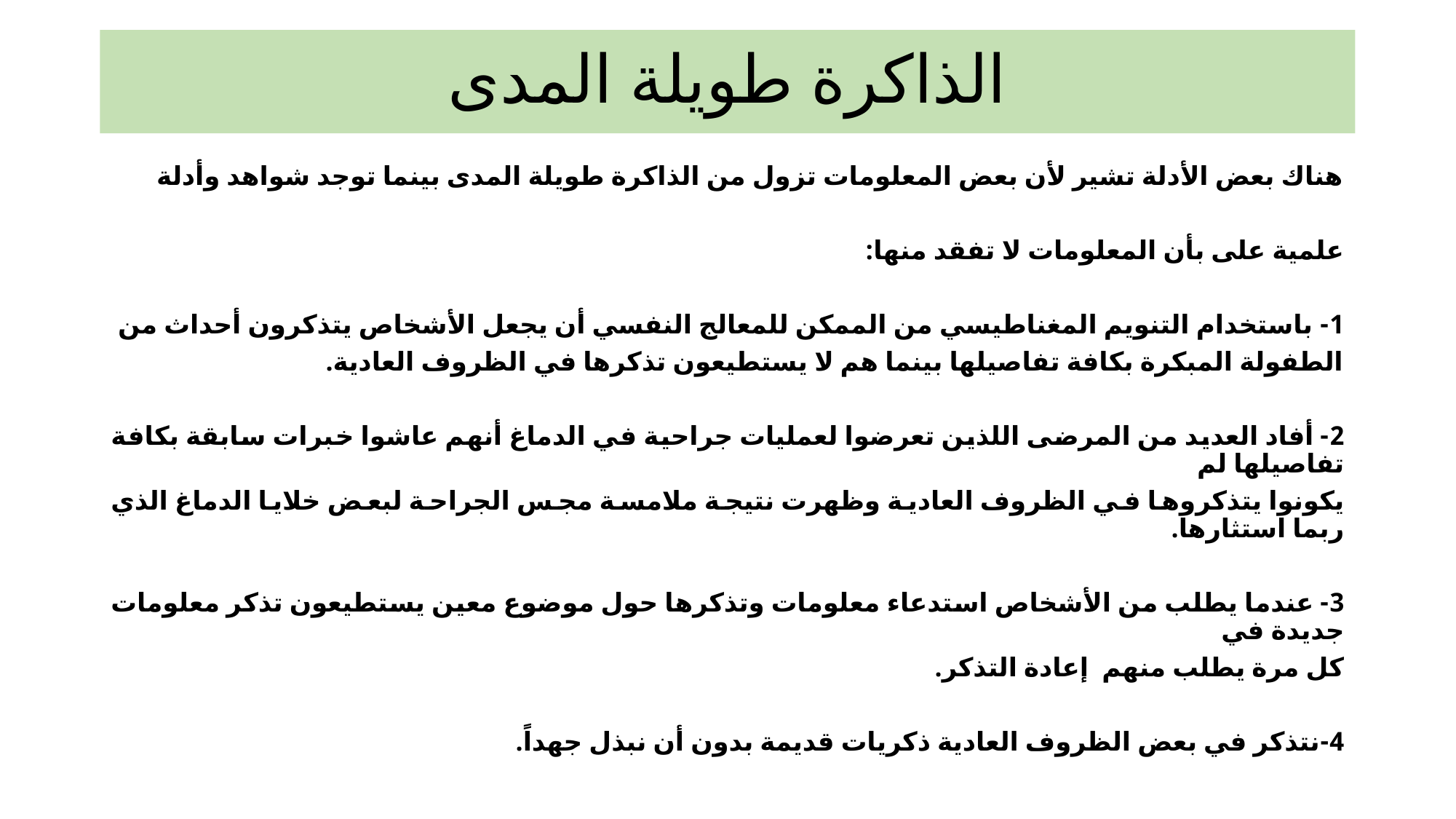

# الذاكرة طويلة المدى
هناك بعض الأدلة تشير لأن بعض المعلومات تزول من الذاكرة طويلة المدى بينما توجد شواهد وأدلة

علمية على بأن المعلومات لا تفقد منها:

1- باستخدام التنويم المغناطيسي من الممكن للمعالج النفسي أن يجعل الأشخاص يتذكرون أحداث من
الطفولة المبكرة بكافة تفاصيلها بينما هم لا يستطيعون تذكرها في الظروف العادية.

2- أفاد العديد من المرضى اللذين تعرضوا لعمليات جراحية في الدماغ أنهم عاشوا خبرات سابقة بكافة تفاصيلها لم
يكونوا يتذكروها في الظروف العادية وظهرت نتيجة ملامسة مجس الجراحة لبعض خلايا الدماغ الذي ربما استثارها.

3- عندما يطلب من الأشخاص استدعاء معلومات وتذكرها حول موضوع معين يستطيعون تذكر معلومات جديدة في
كل مرة يطلب منهم  إعادة التذكر.

4-نتذكر في بعض الظروف العادية ذكريات قديمة بدون أن نبذل جهداً.